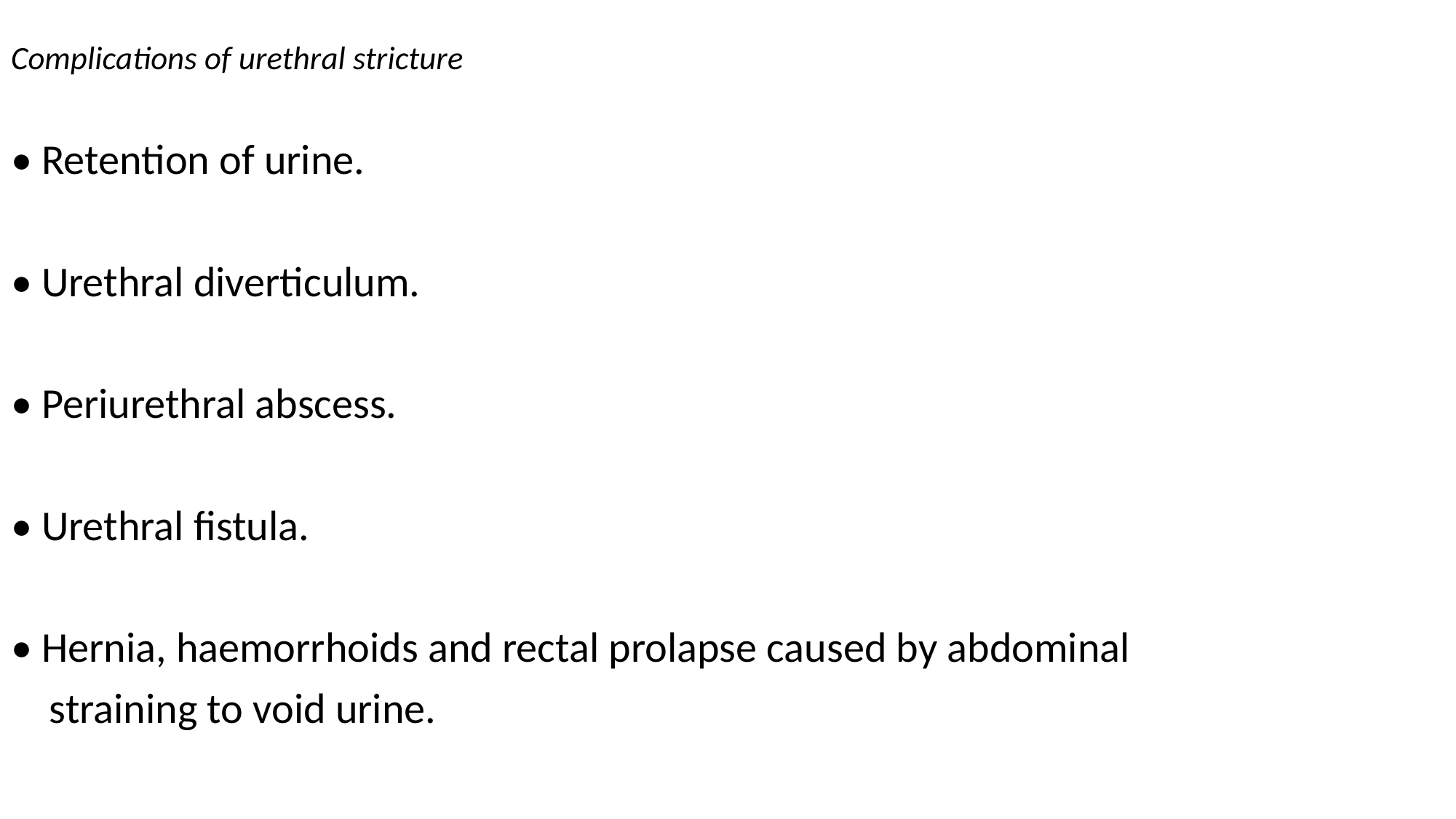

# Complications of urethral stricture
• Retention of urine.

• Urethral diverticulum.

• Periurethral abscess.

• Urethral fistula.

• Hernia, haemorrhoids and rectal prolapse caused by abdominal
    straining to void urine.